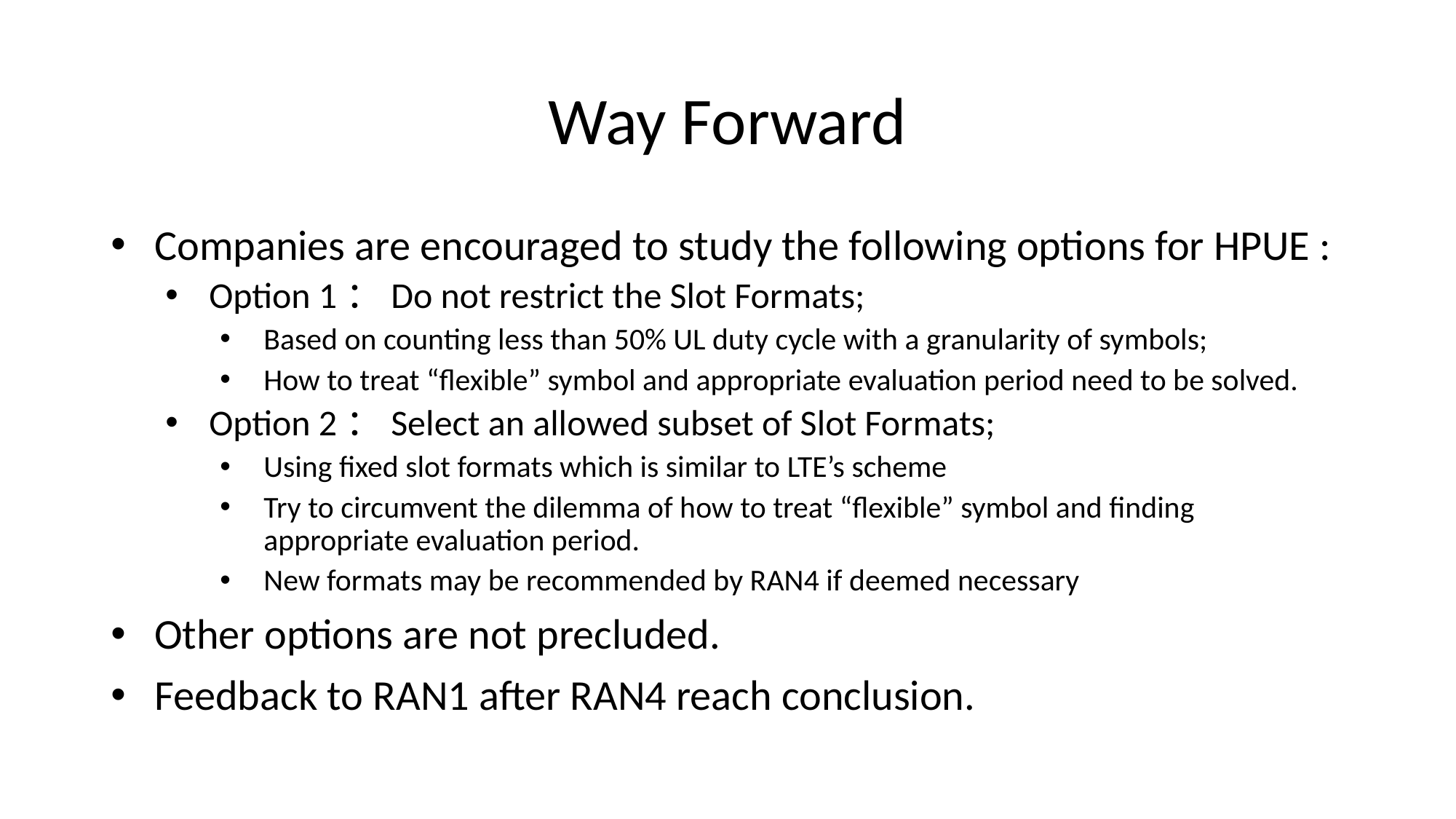

# Way Forward
Companies are encouraged to study the following options for HPUE :
Option 1：Do not restrict the Slot Formats;
Based on counting less than 50% UL duty cycle with a granularity of symbols;
How to treat “flexible” symbol and appropriate evaluation period need to be solved.
Option 2：Select an allowed subset of Slot Formats;
Using fixed slot formats which is similar to LTE’s scheme
Try to circumvent the dilemma of how to treat “flexible” symbol and finding appropriate evaluation period.
New formats may be recommended by RAN4 if deemed necessary
Other options are not precluded.
Feedback to RAN1 after RAN4 reach conclusion.